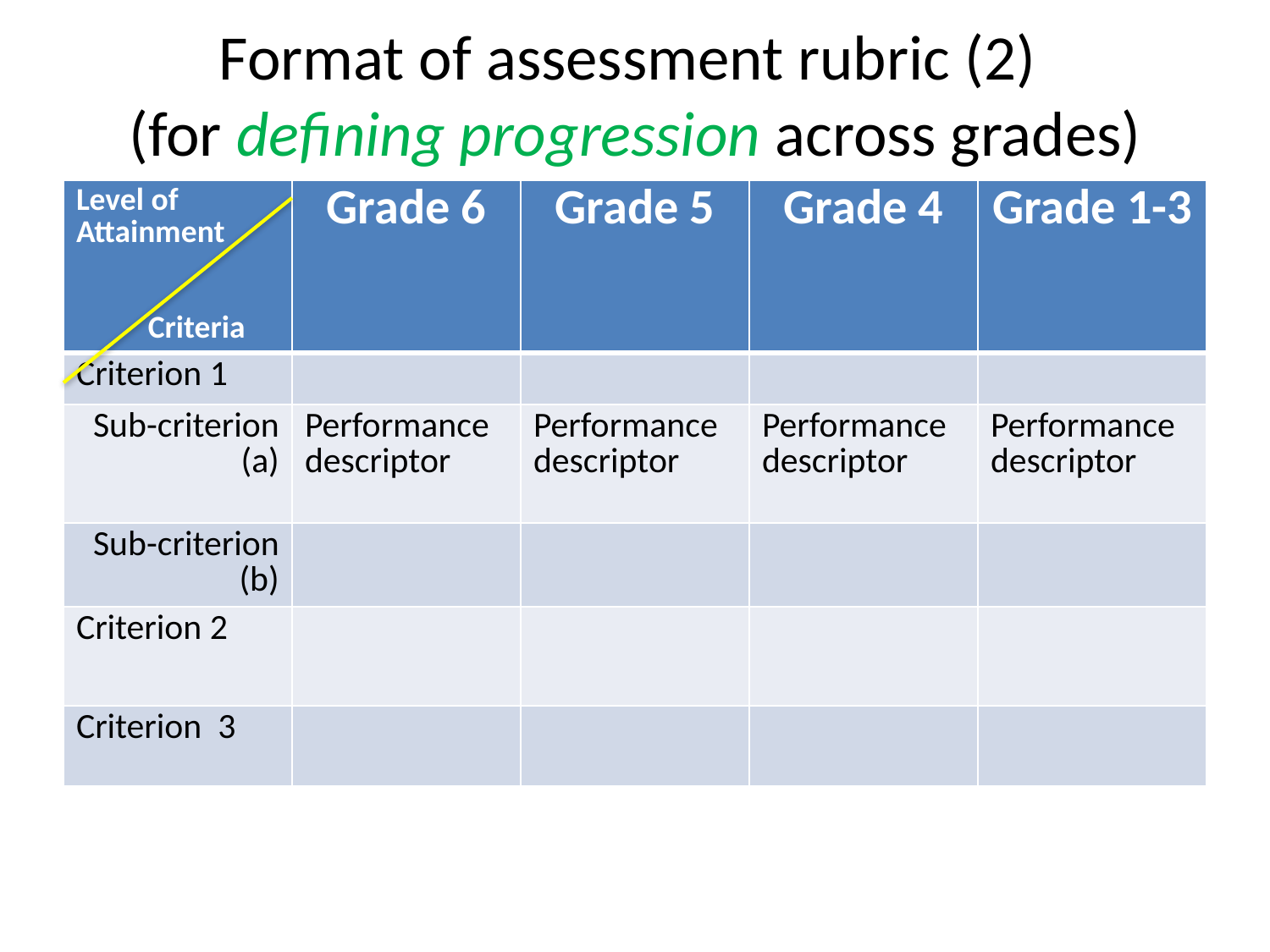

# Format of assessment rubric (2) (for defining progression across grades)
| Level of Attainment Criteria | Grade 6 | Grade 5 | Grade 4 | Grade 1-3 |
| --- | --- | --- | --- | --- |
| Criterion 1 |  |  |  |  |
| Sub-criterion (a) | Performance descriptor | Performance descriptor | Performance descriptor | Performance descriptor |
| Sub-criterion (b) |  |  |  |  |
| Criterion 2 |  |  |  |  |
| Criterion 3 |  |  |  |  |